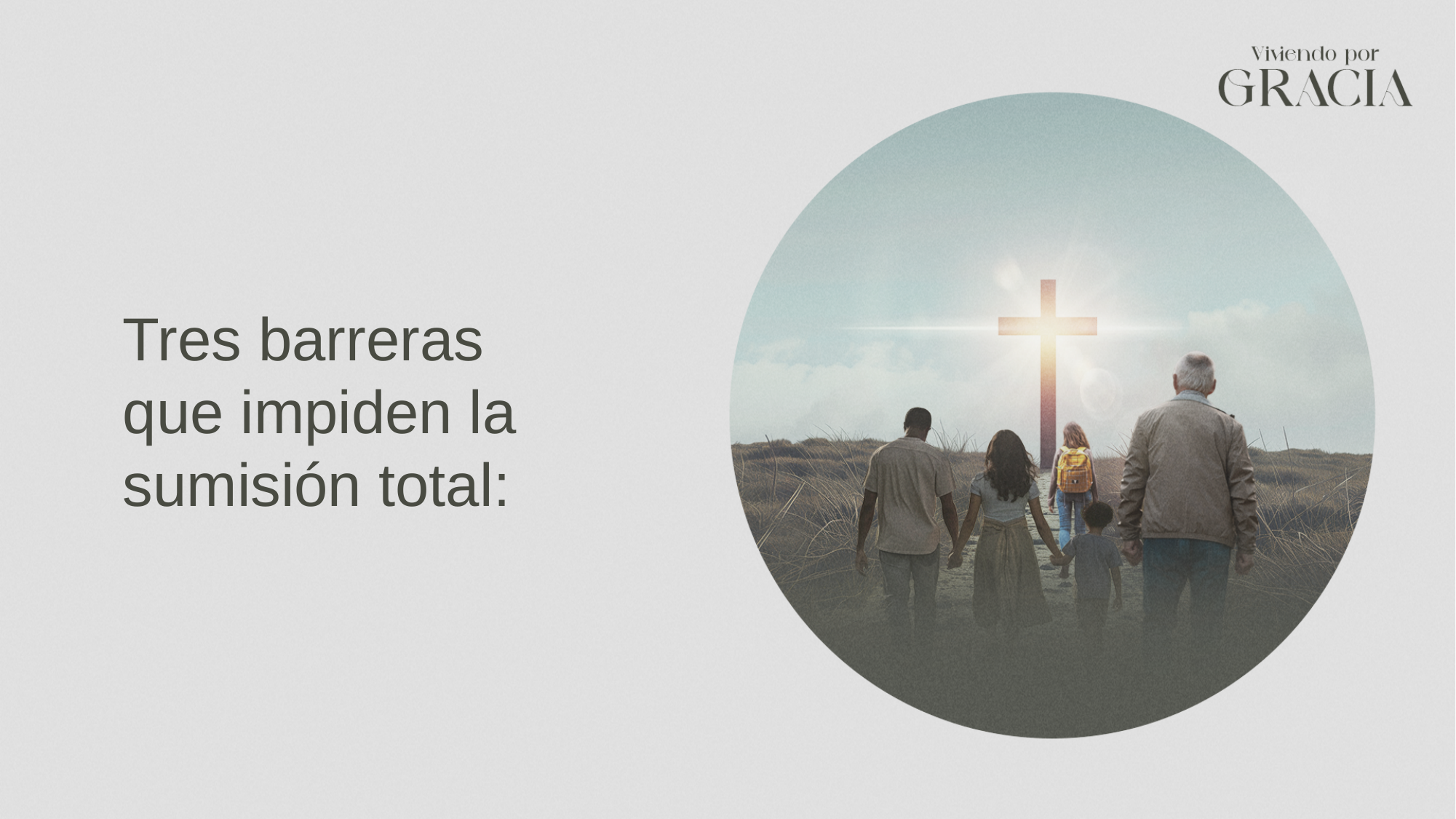

Tres barreras que impiden la sumisión total: